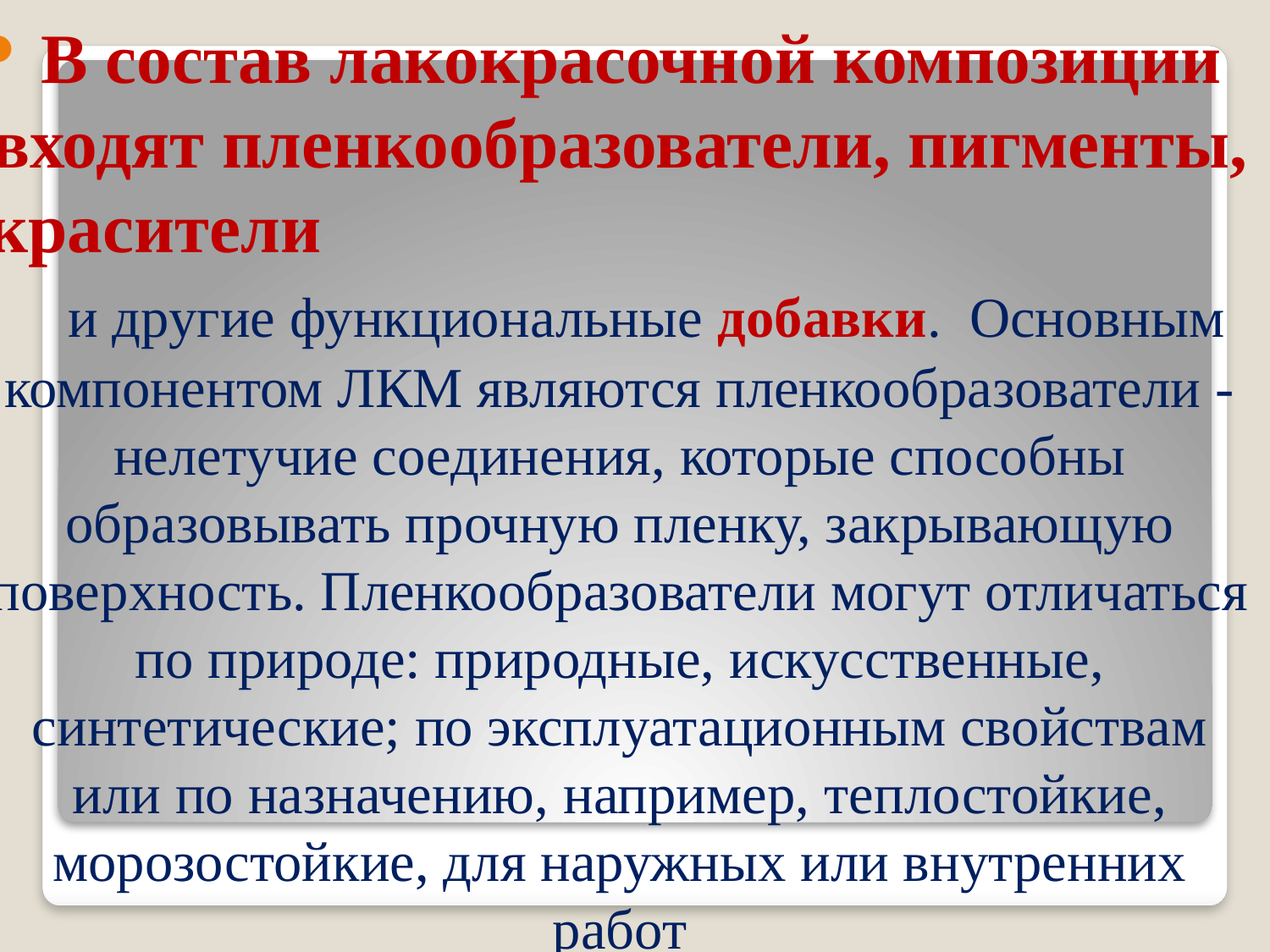

В состав лакокрасочной композиции входят пленкообразователи, пигменты, красители                                                         и другие функциональные добавки.  Основным компонентом ЛКМ являются пленкообразователи - нелетучие соединения, которые способны образовывать прочную пленку, закрывающую поверхность. Пленкообразователи могут отличаться по природе: природные, искусственные, синтетические; по эксплуатационным свойствам или по назначению, например, теплостойкие, морозостойкие, для наружных или внутренних работ
#